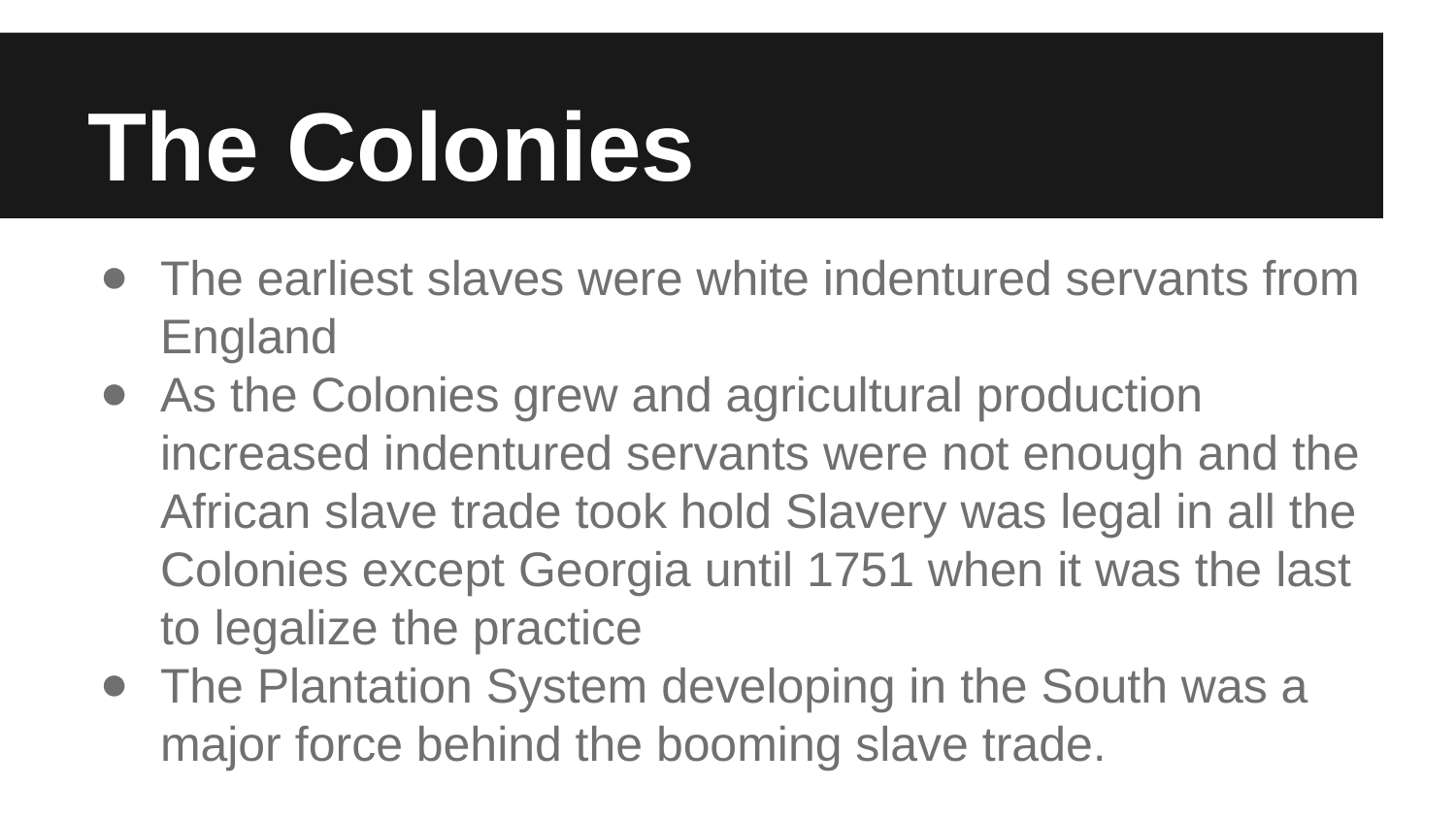

# The Colonies
The earliest slaves were white indentured servants from England
As the Colonies grew and agricultural production increased indentured servants were not enough and the African slave trade took hold Slavery was legal in all the Colonies except Georgia until 1751 when it was the last to legalize the practice
The Plantation System developing in the South was a major force behind the booming slave trade.